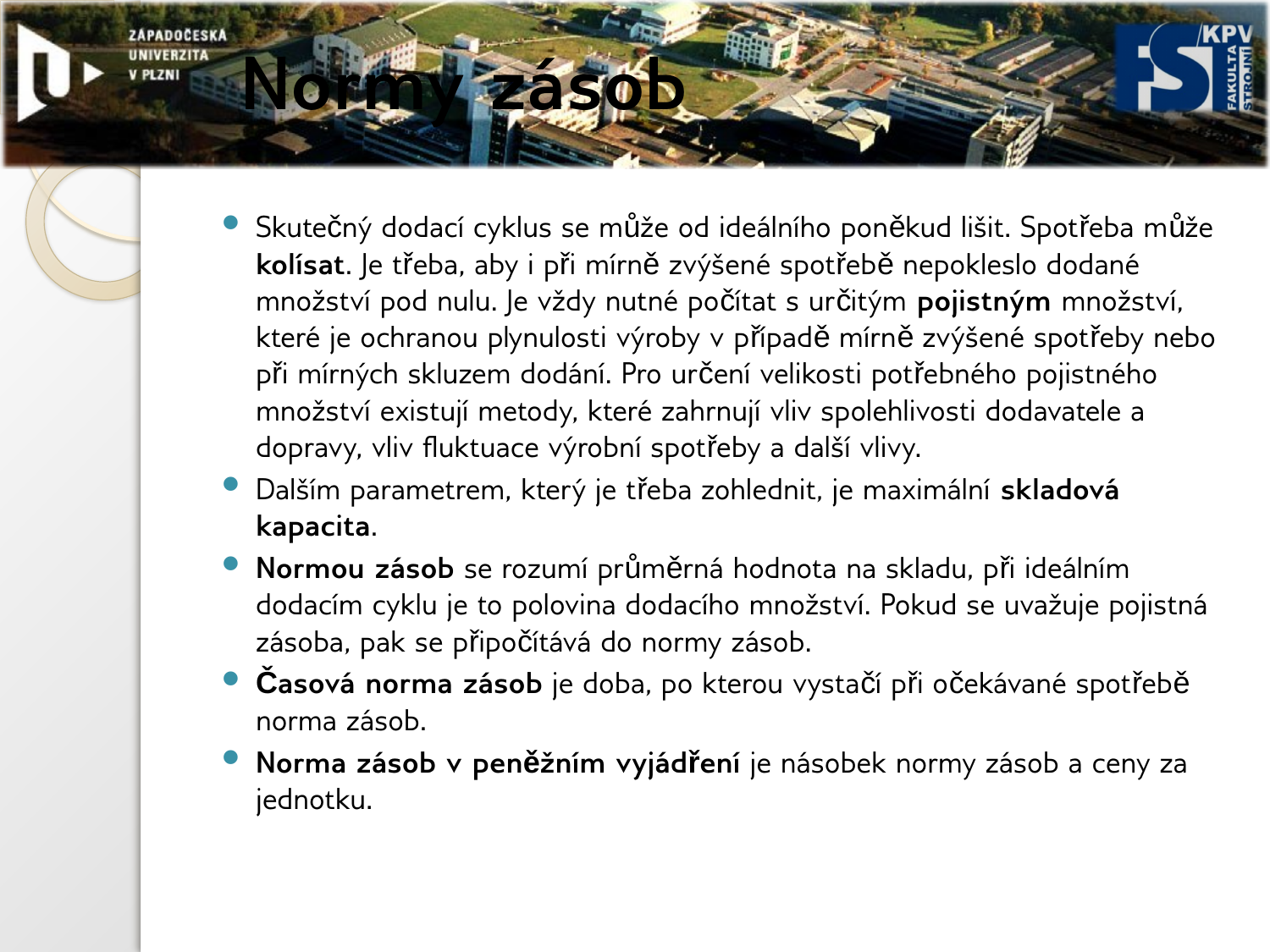

# Normy zásob
Skutečný dodací cyklus se může od ideálního poněkud lišit. Spotřeba může kolísat. Je třeba, aby i při mírně zvýšené spotřebě nepokleslo dodané množství pod nulu. Je vždy nutné počítat s určitým pojistným množství, které je ochranou plynulosti výroby v případě mírně zvýšené spotřeby nebo při mírných skluzem dodání. Pro určení velikosti potřebného pojistného množství existují metody, které zahrnují vliv spolehlivosti dodavatele a dopravy, vliv fluktuace výrobní spotřeby a další vlivy.
Dalším parametrem, který je třeba zohlednit, je maximální skladová kapacita.
Normou zásob se rozumí průměrná hodnota na skladu, při ideálním dodacím cyklu je to polovina dodacího množství. Pokud se uvažuje pojistná zásoba, pak se připočítává do normy zásob.
Časová norma zásob je doba, po kterou vystačí při očekávané spotřebě norma zásob.
Norma zásob v peněžním vyjádření je násobek normy zásob a ceny za jednotku.